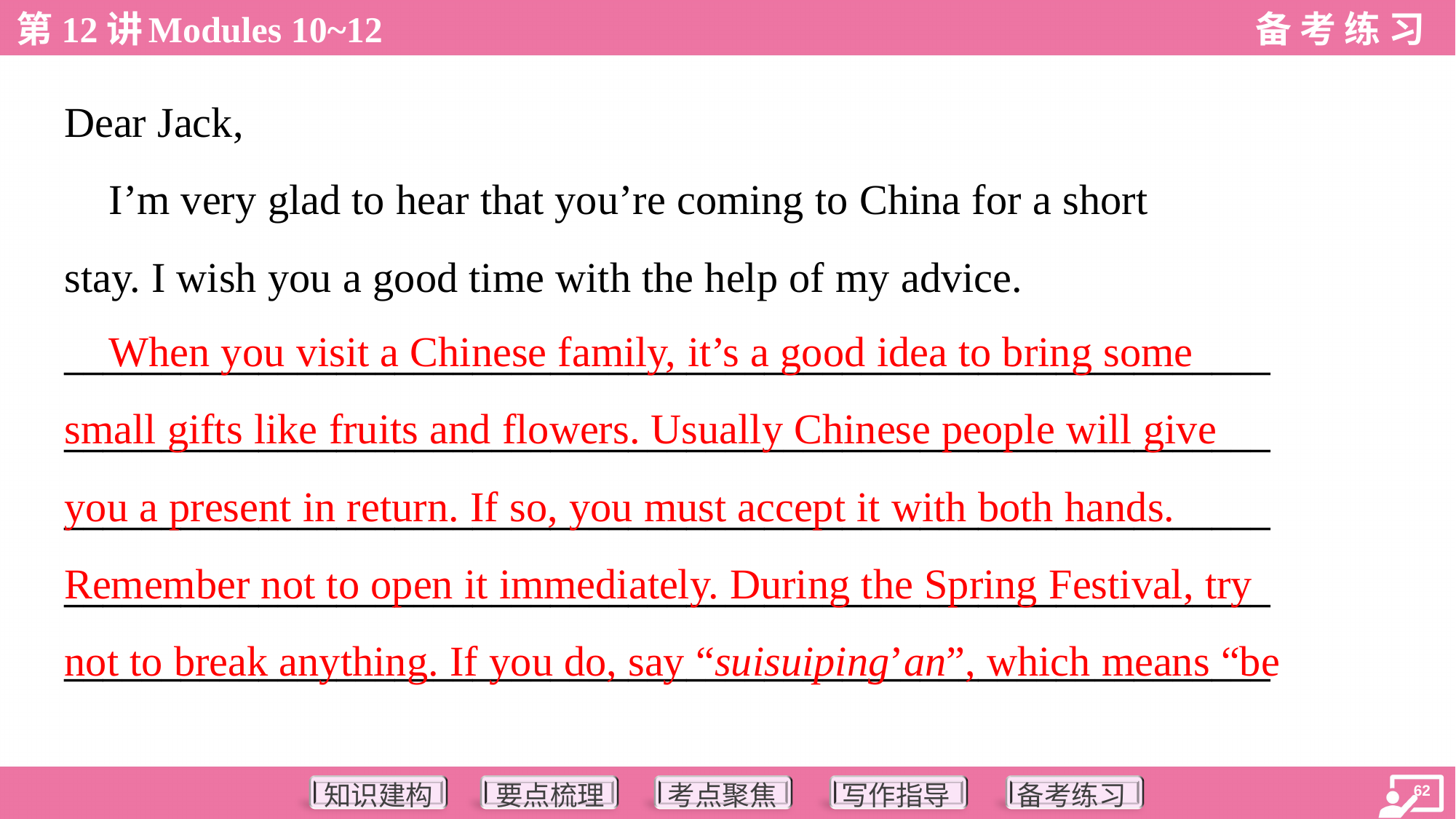

Dear Jack,
    I’m very glad to hear that you’re coming to China for a short
stay. I wish you a good time with the help of my advice.
______________________________________________________________
______________________________________________________________
______________________________________________________________
______________________________________________________________
______________________________________________________________
    When you visit a Chinese family, it’s a good idea to bring some
small gifts like fruits and flowers. Usually Chinese people will give
you a present in return. If so, you must accept it with both hands.
Remember not to open it immediately. During the Spring Festival, try
not to break anything. If you do, say “suisuiping’an”, which means “be